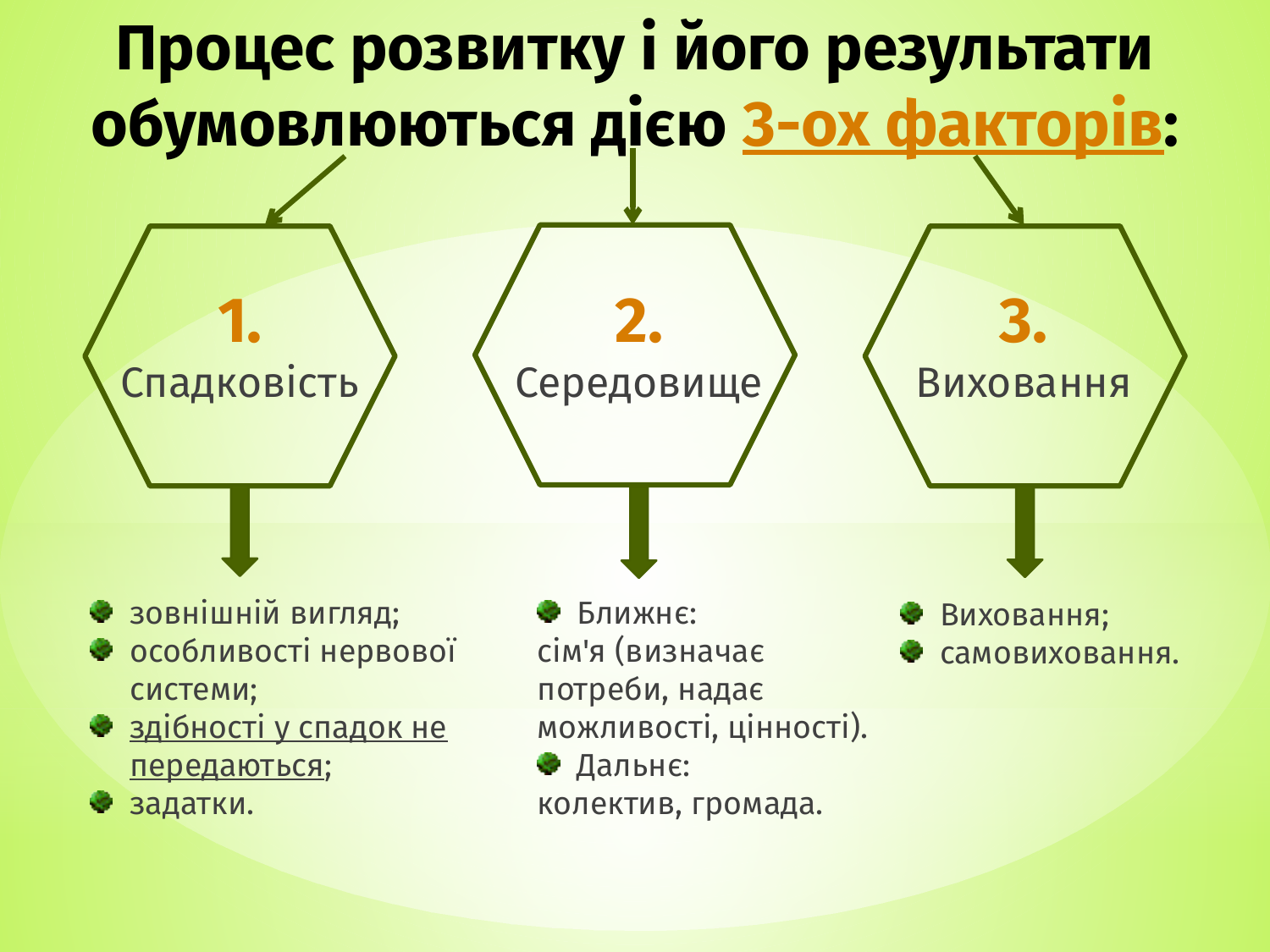

# Процес розвитку і його результати обумовлюються дією 3-ох факторів:

3.
Виховання
1.
Спадковість
2.
Середовище

зовнішній вигляд;
особливості нервової системи;
здібності у спадок не передаються;
задатки.
Ближнє:
сім'я (визначає потреби, надає можливості, цінності).
Дальнє:
колектив, громада.
Виховання;
самовиховання.